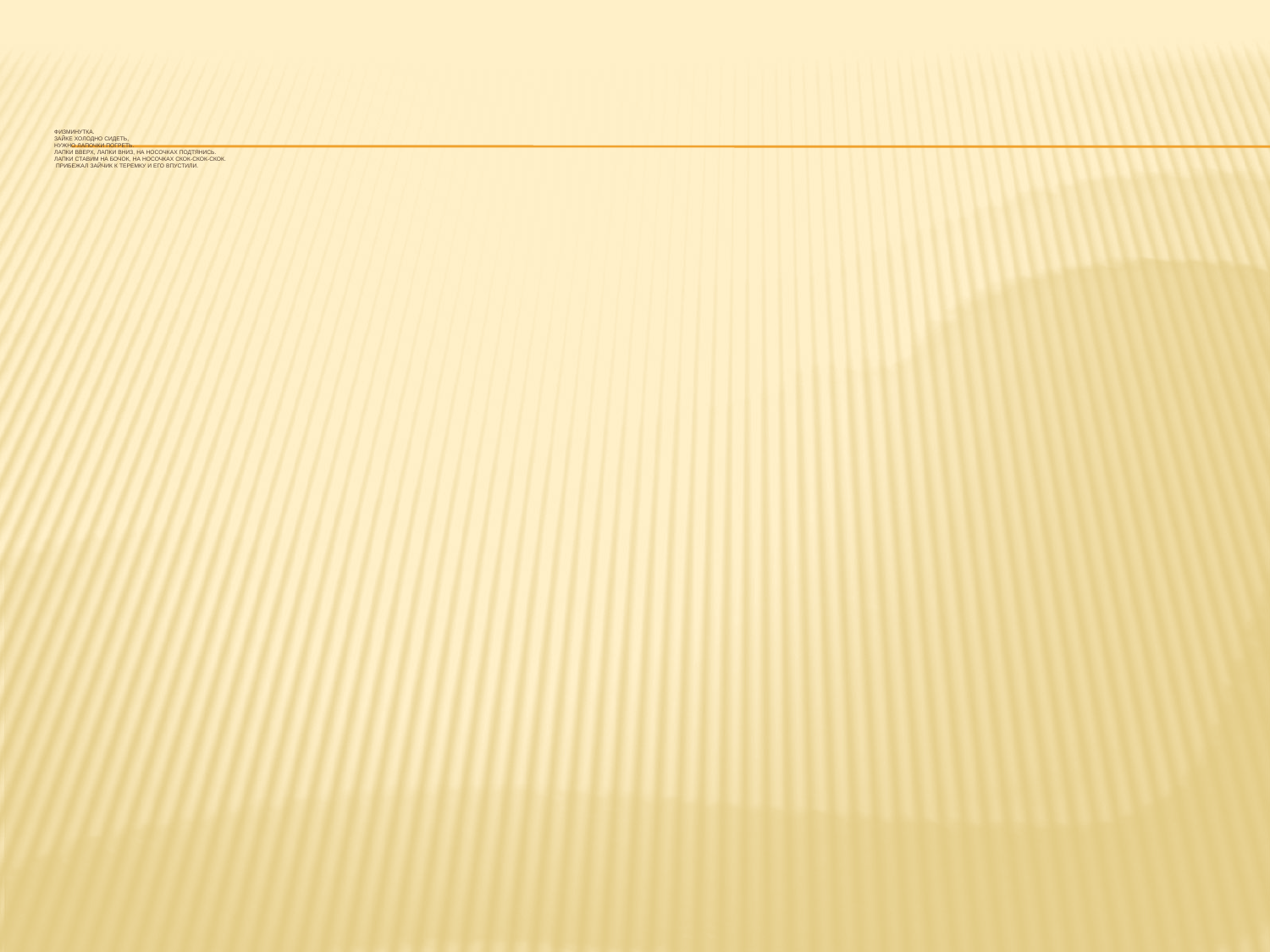

# Физминутка. Зайке холодно сидеть, нужно лапочки погреть. Лапки вверх, лапки вниз, на носочках подтянись. Лапки ставим на бочок, на носочках скок-скок-скок. Прибежал зайчик к теремку и его впустили.